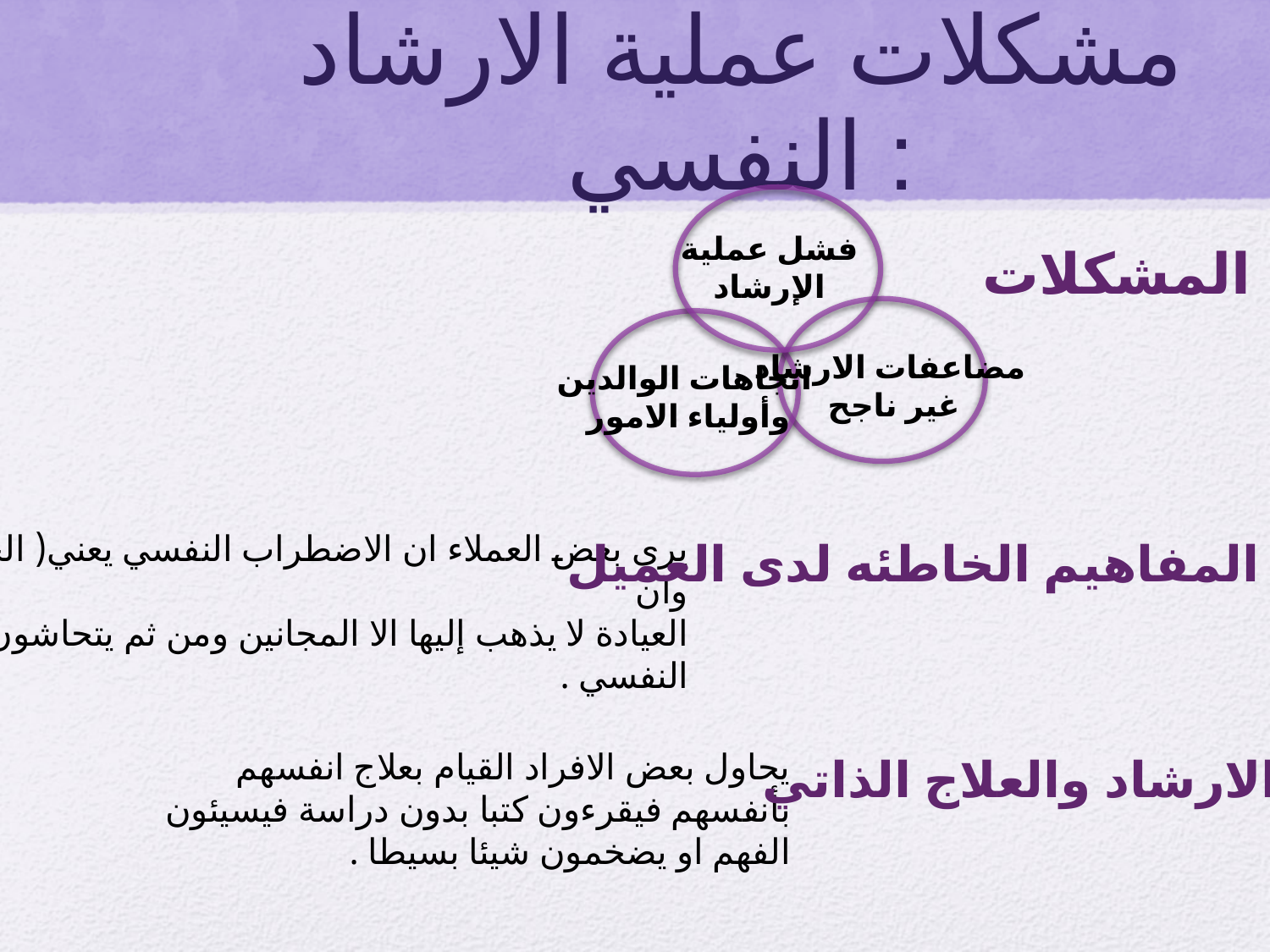

# مشكلات عملية الارشاد النفسي :

فشل عملية
الإرشاد
المشكلات :

مضاعفات الارشاد
 غير ناجح
اتجاهات الوالدين
وأولياء الامور
يرى بعض العملاء ان الاضطراب النفسي يعني( الجنون) وان
العيادة لا يذهب إليها الا المجانين ومن ثم يتحاشون الارشاد
النفسي .
بعض المفاهيم الخاطئه لدى العميل:
يحاول بعض الافراد القيام بعلاج انفسهم بأنفسهم فيقرءون كتبا بدون دراسة فيسيئون الفهم او يضخمون شيئا بسيطا .
الارشاد والعلاج الذاتي :